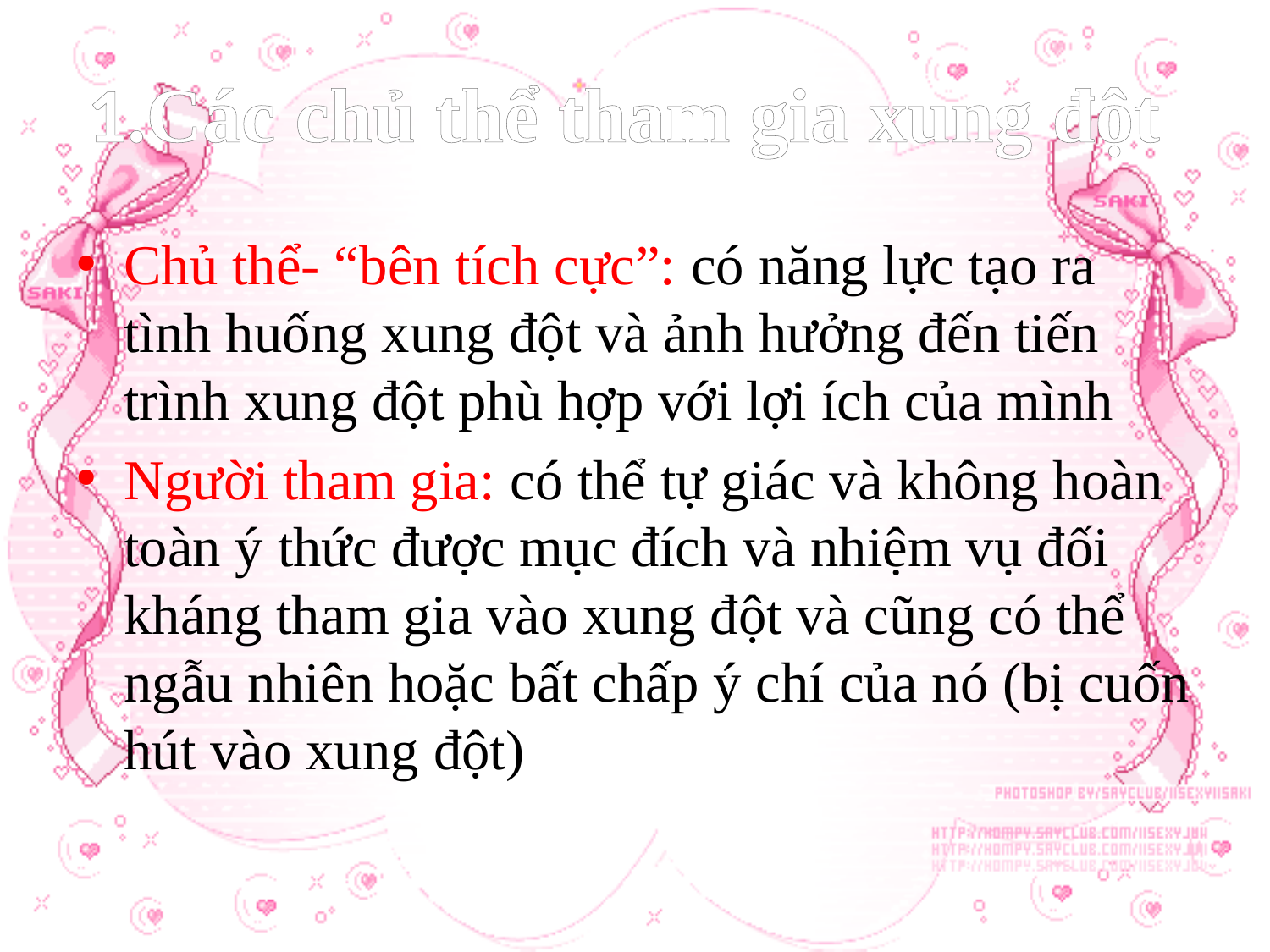

# 1.Các chủ thể tham gia xung đột
Chủ thể- “bên tích cực”: có năng lực tạo ra tình huống xung đột và ảnh hưởng đến tiến trình xung đột phù hợp với lợi ích của mình
Người tham gia: có thể tự giác và không hoàn toàn ý thức được mục đích và nhiệm vụ đối kháng tham gia vào xung đột và cũng có thể ngẫu nhiên hoặc bất chấp ý chí của nó (bị cuốn hút vào xung đột)